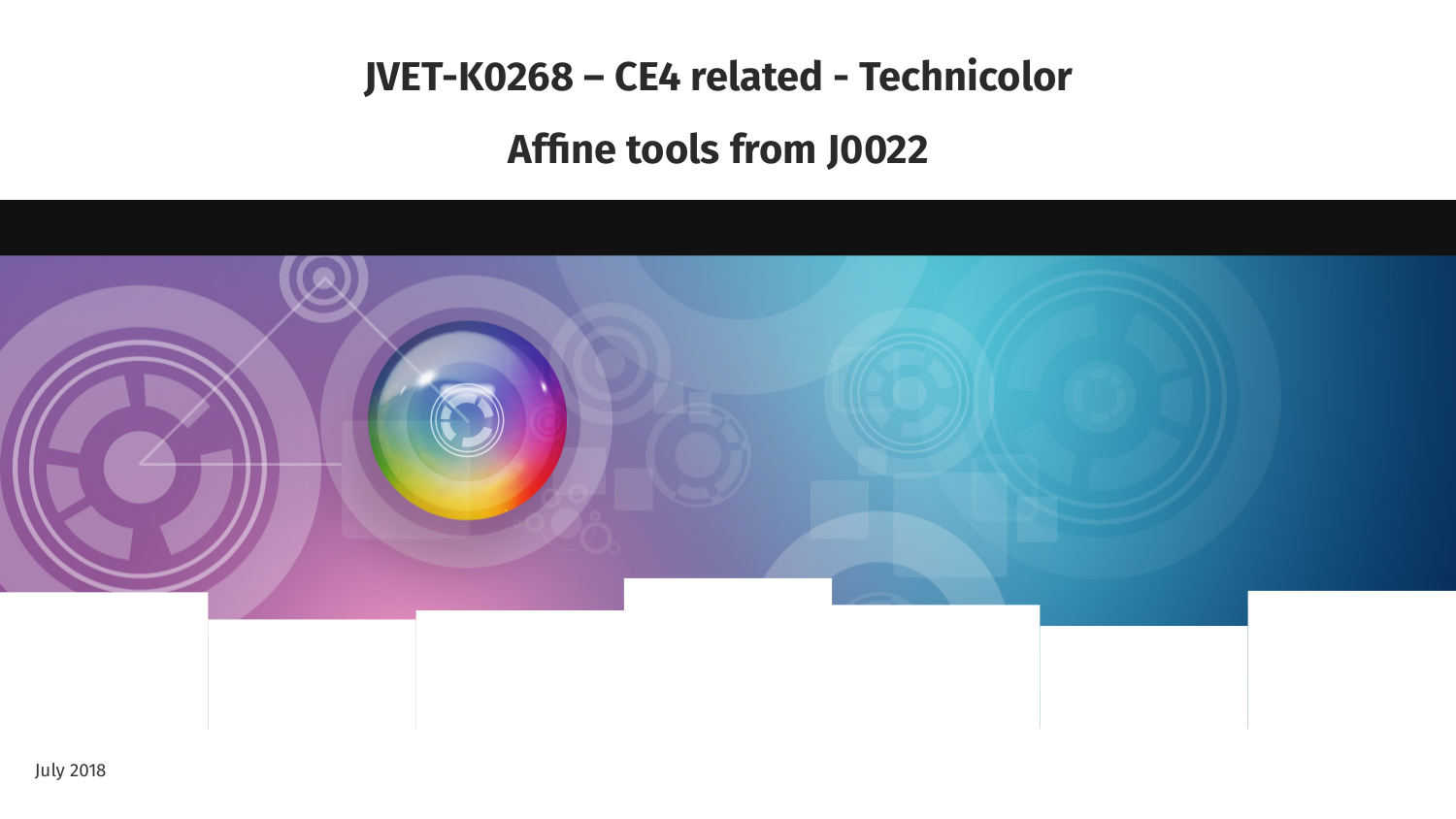

# JVET-K0268 – CE4 related - Technicolor Affine tools from J0022
July 2018